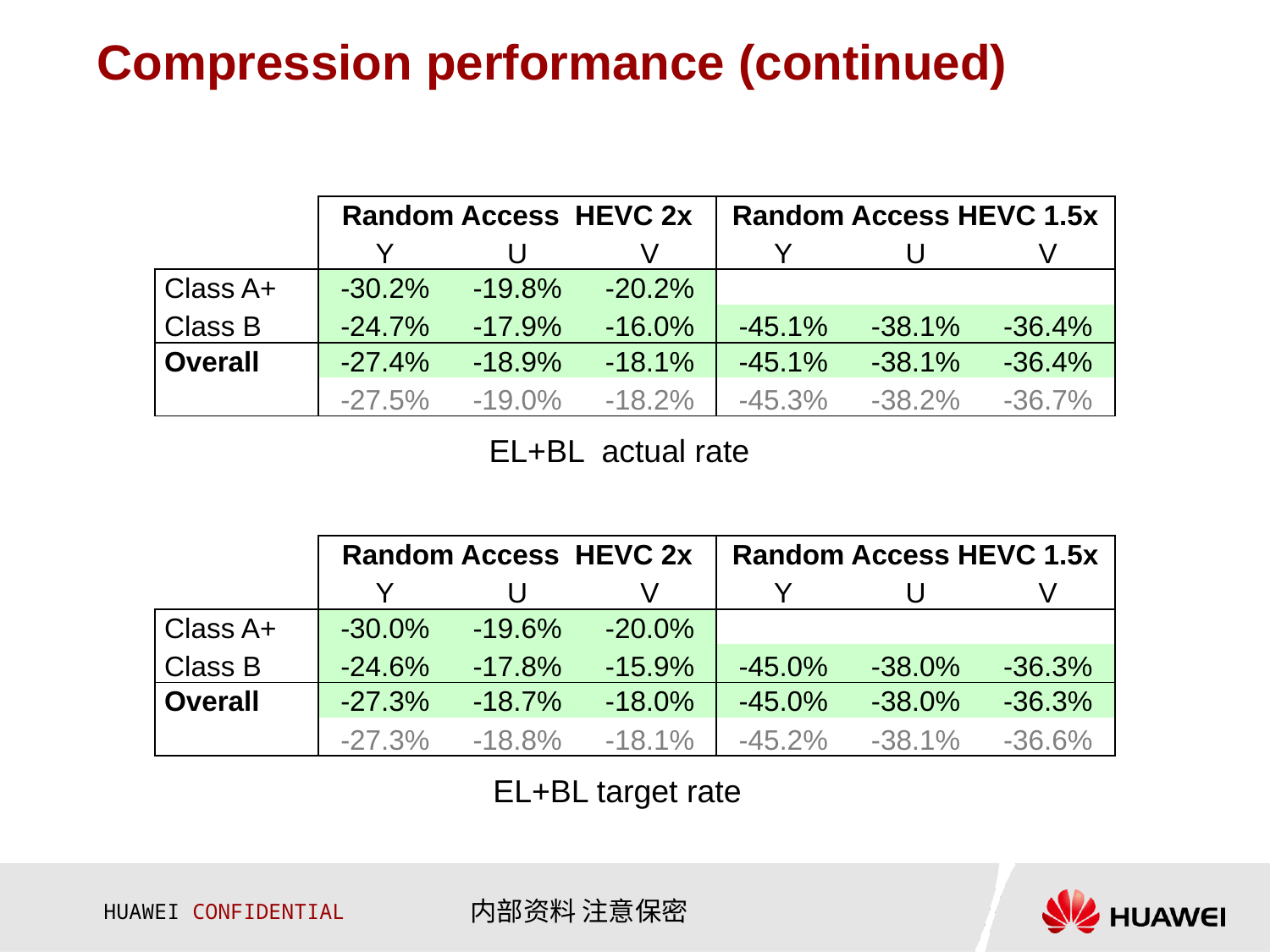

# Compression performance (continued)
|  | Random Access HEVC 2x |  |  | Random Access HEVC 1.5x |  |  |
| --- | --- | --- | --- | --- | --- | --- |
|  | Y | U | V | Y | U | V |
| Class A+ | -30.2% | -19.8% | -20.2% |  |  |  |
| Class B | -24.7% | -17.9% | -16.0% | -45.1% | -38.1% | -36.4% |
| Overall | -27.4% | -18.9% | -18.1% | -45.1% | -38.1% | -36.4% |
|  | -27.5% | -19.0% | -18.2% | -45.3% | -38.2% | -36.7% |
EL+BL  actual rate
|  | Random Access HEVC 2x |  |  | Random Access HEVC 1.5x |  |  |
| --- | --- | --- | --- | --- | --- | --- |
|  | Y | U | V | Y | U | V |
| Class A+ | -30.0% | -19.6% | -20.0% |  |  |  |
| Class B | -24.6% | -17.8% | -15.9% | -45.0% | -38.0% | -36.3% |
| Overall | -27.3% | -18.7% | -18.0% | -45.0% | -38.0% | -36.3% |
|  | -27.3% | -18.8% | -18.1% | -45.2% | -38.1% | -36.6% |
EL+BL target rate